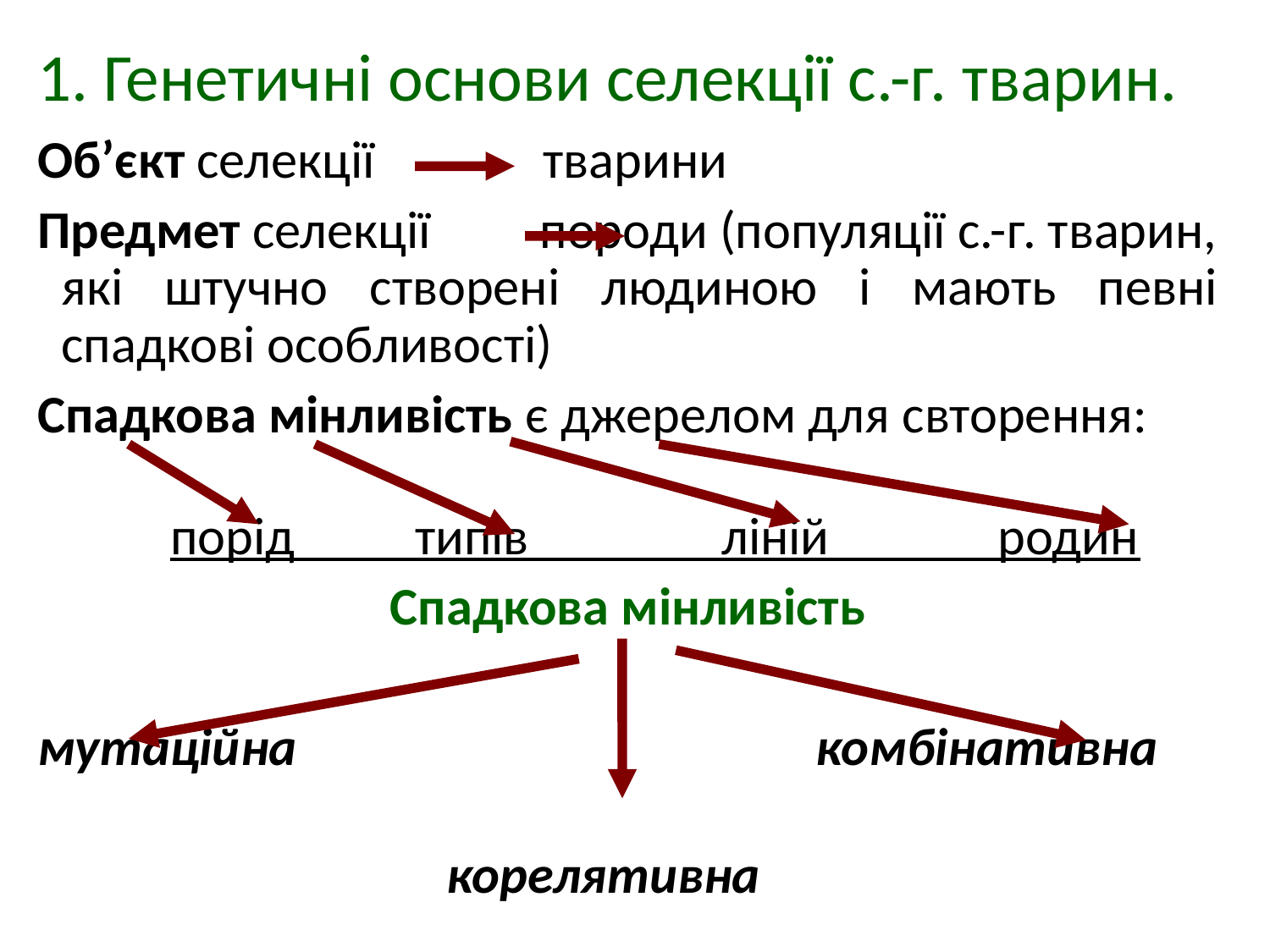

# 1. Генетичні основи селекції с.-г. тварин.
Об’єкт селекції              тварини
Предмет селекції         породи (популяції с.-г. тварин, які штучно створені людиною і мають певні спадкові особливості)
Спадкова мінливість є джерелом для свторення:

           порід          типів                ліній              родин
Спадкова мінливість

мутаційна                                     комбінативна
                            корелятивна